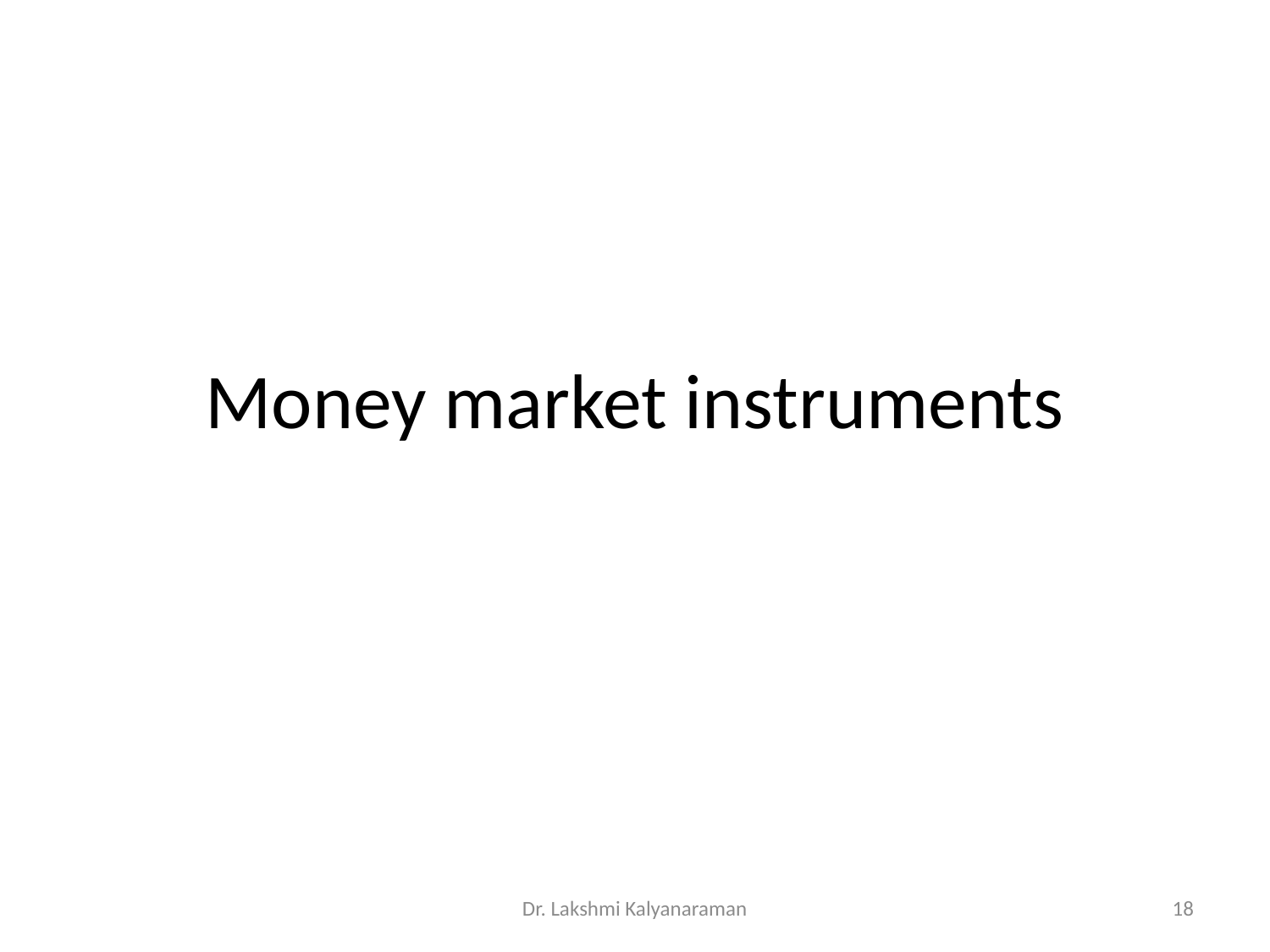

# Money market instruments
Dr. Lakshmi Kalyanaraman
18